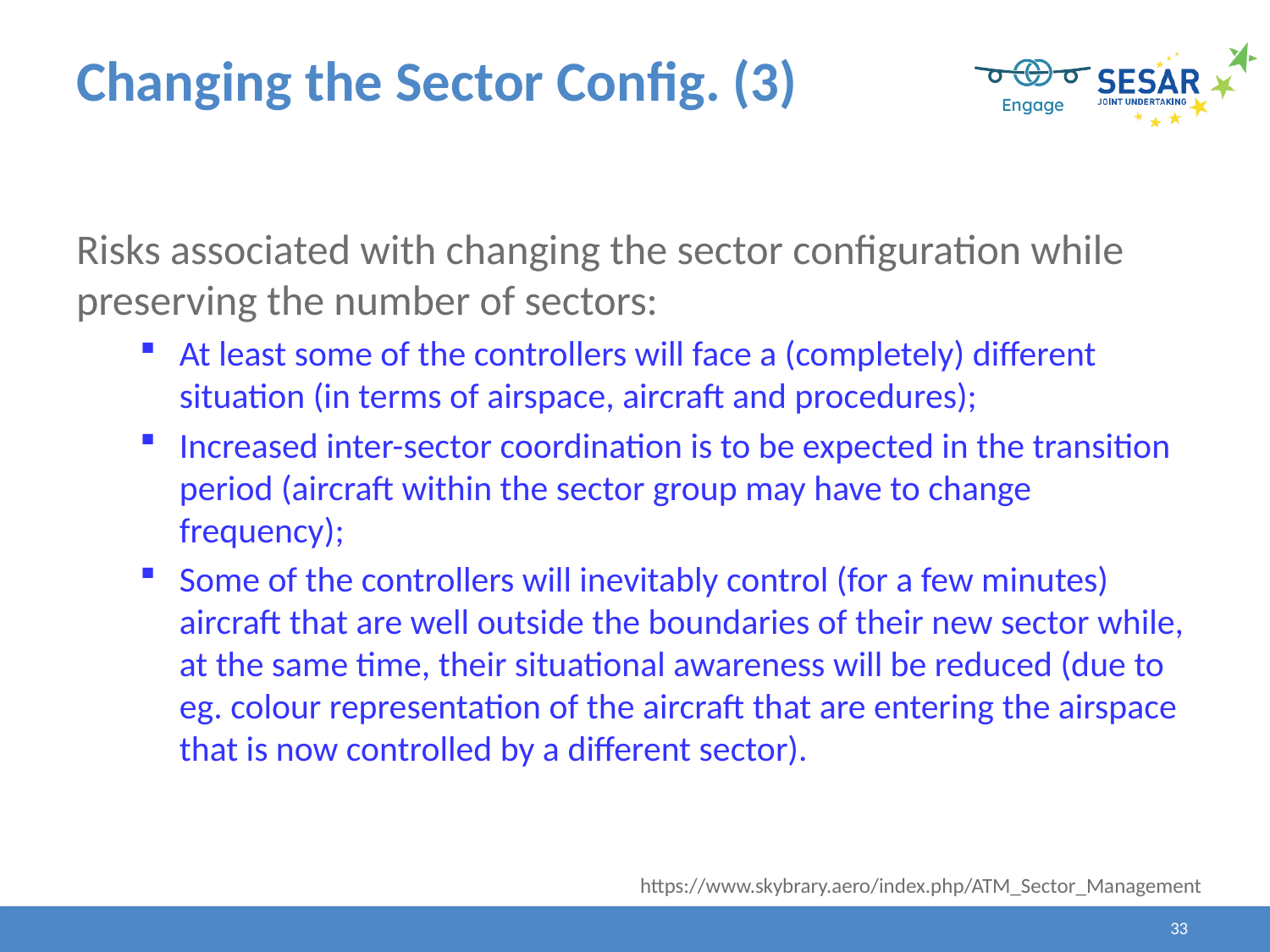

# Changing the Sector Config. (3)
Risks associated with changing the sector configuration while preserving the number of sectors:
At least some of the controllers will face a (completely) different situation (in terms of airspace, aircraft and procedures);
Increased inter-sector coordination is to be expected in the transition period (aircraft within the sector group may have to change frequency);
Some of the controllers will inevitably control (for a few minutes) aircraft that are well outside the boundaries of their new sector while, at the same time, their situational awareness will be reduced (due to eg. colour representation of the aircraft that are entering the airspace that is now controlled by a different sector).
https://www.skybrary.aero/index.php/ATM_Sector_Management
33